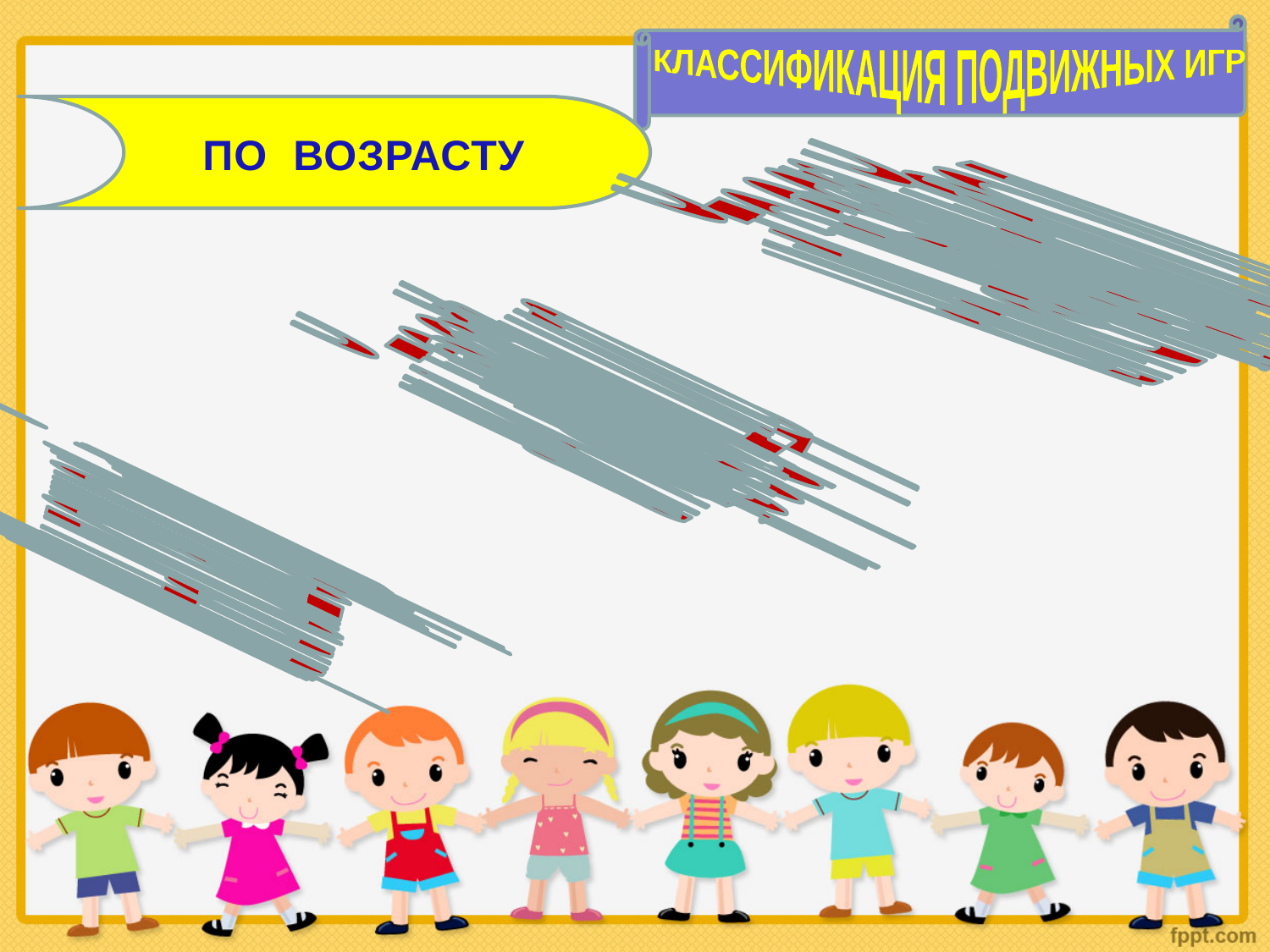

КЛАССИФИКАЦИЯ ПОДВИЖНЫХ ИГР

ПО  ВОЗРАСТУ
Старший  дошкольный  возраст
Средний дошкольный  возраст
Младший  дошкольный возраст